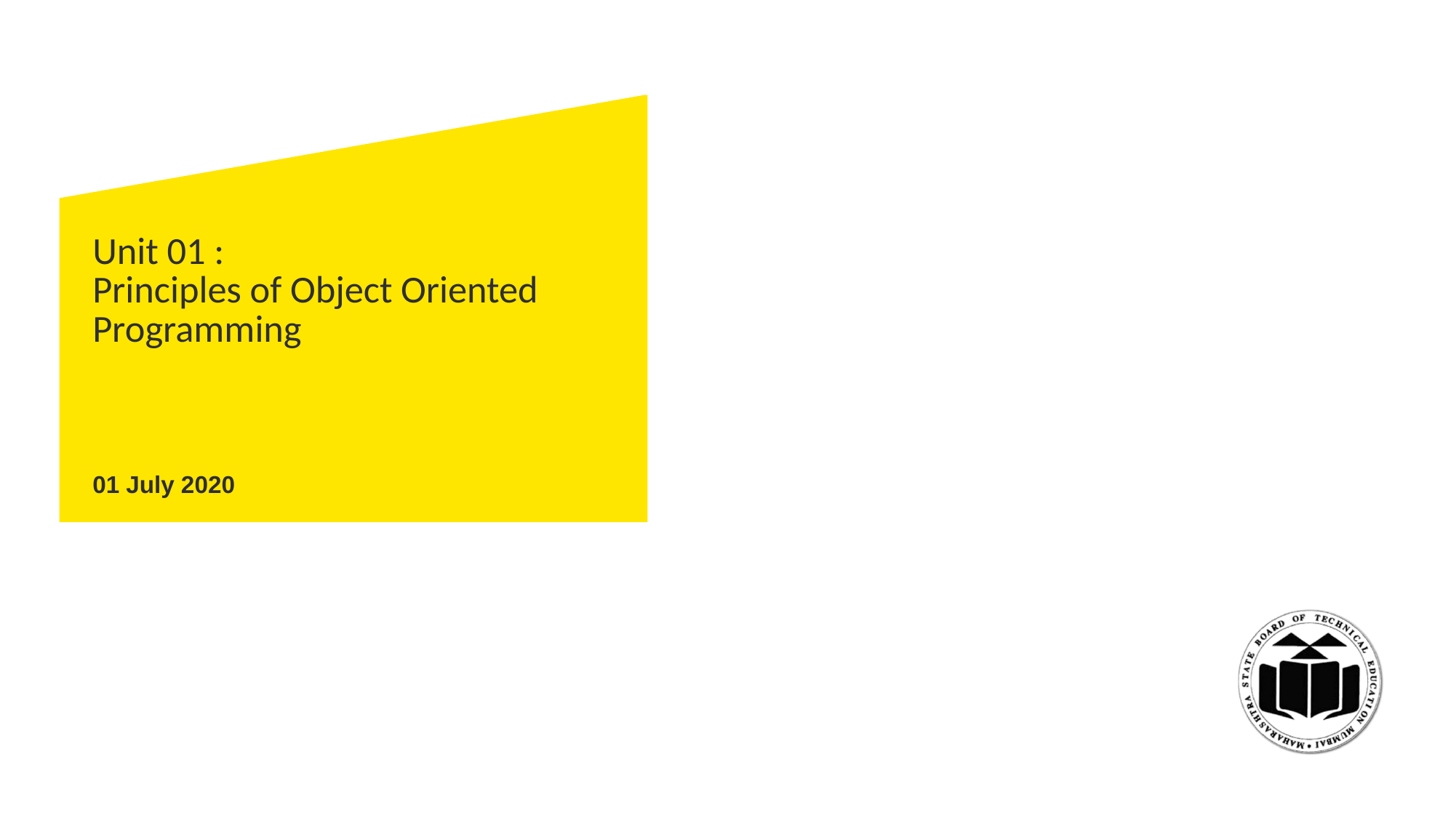

# Unit 01 : Principles of Object Oriented Programming
01 July 2020